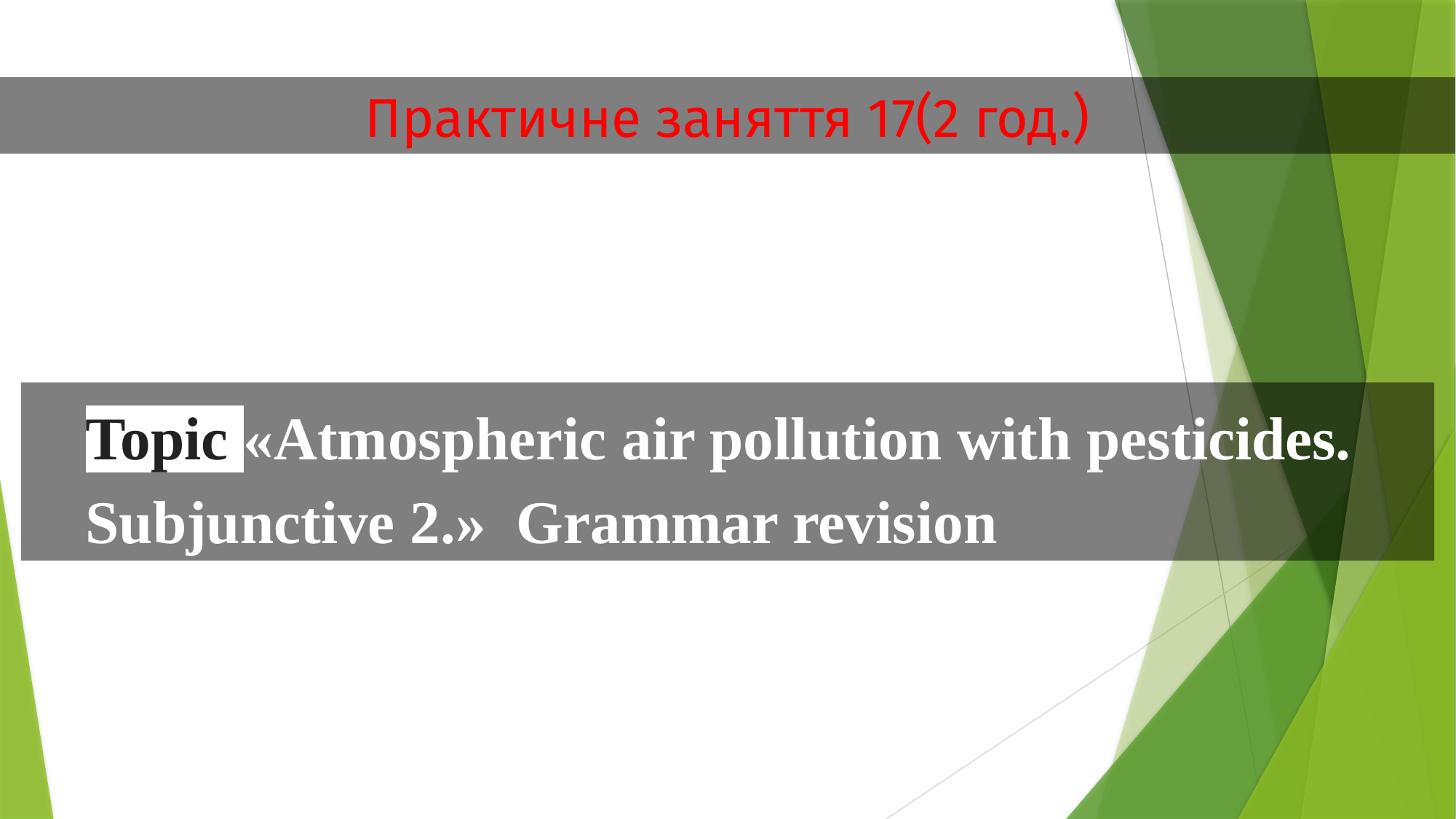

Практичне заняття 17(2 год.)
Topic «Atmospheric air pollution with pesticides. Subjunctive 2.»  Grammar revision